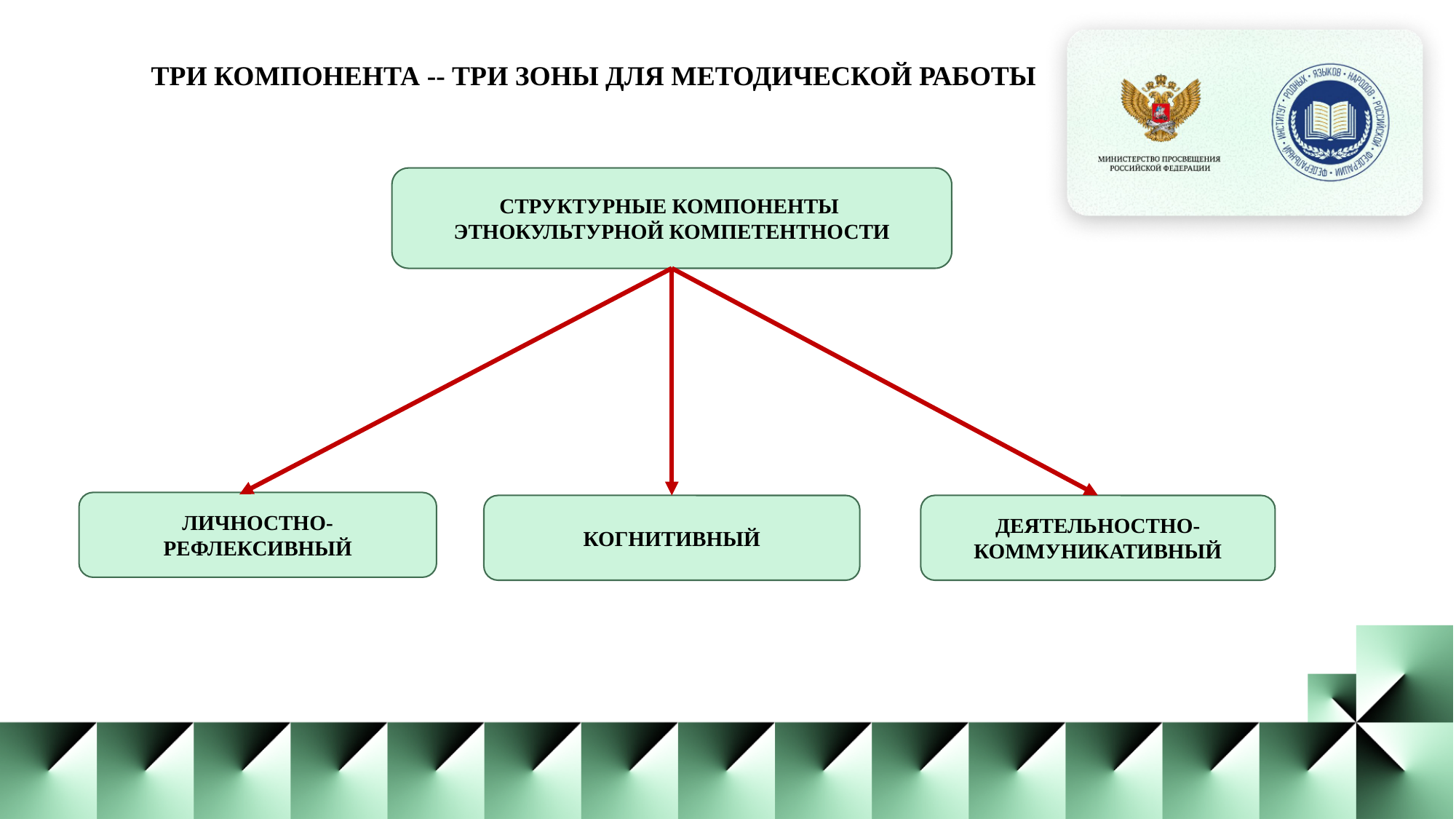

ТРИ КОМПОНЕНТА -- ТРИ ЗОНЫ ДЛЯ МЕТОДИЧЕСКОЙ РАБОТЫ
СТРУКТУРНЫЕ КОМПОНЕНТЫ
ЭТНОКУЛЬТУРНОЙ КОМПЕТЕНТНОСТИ
ЛИЧНОСТНО-РЕФЛЕКСИВНЫЙ
КОГНИТИВНЫЙ
ДЕЯТЕЛЬНОСТНО-КОММУНИКАТИВНЫЙ